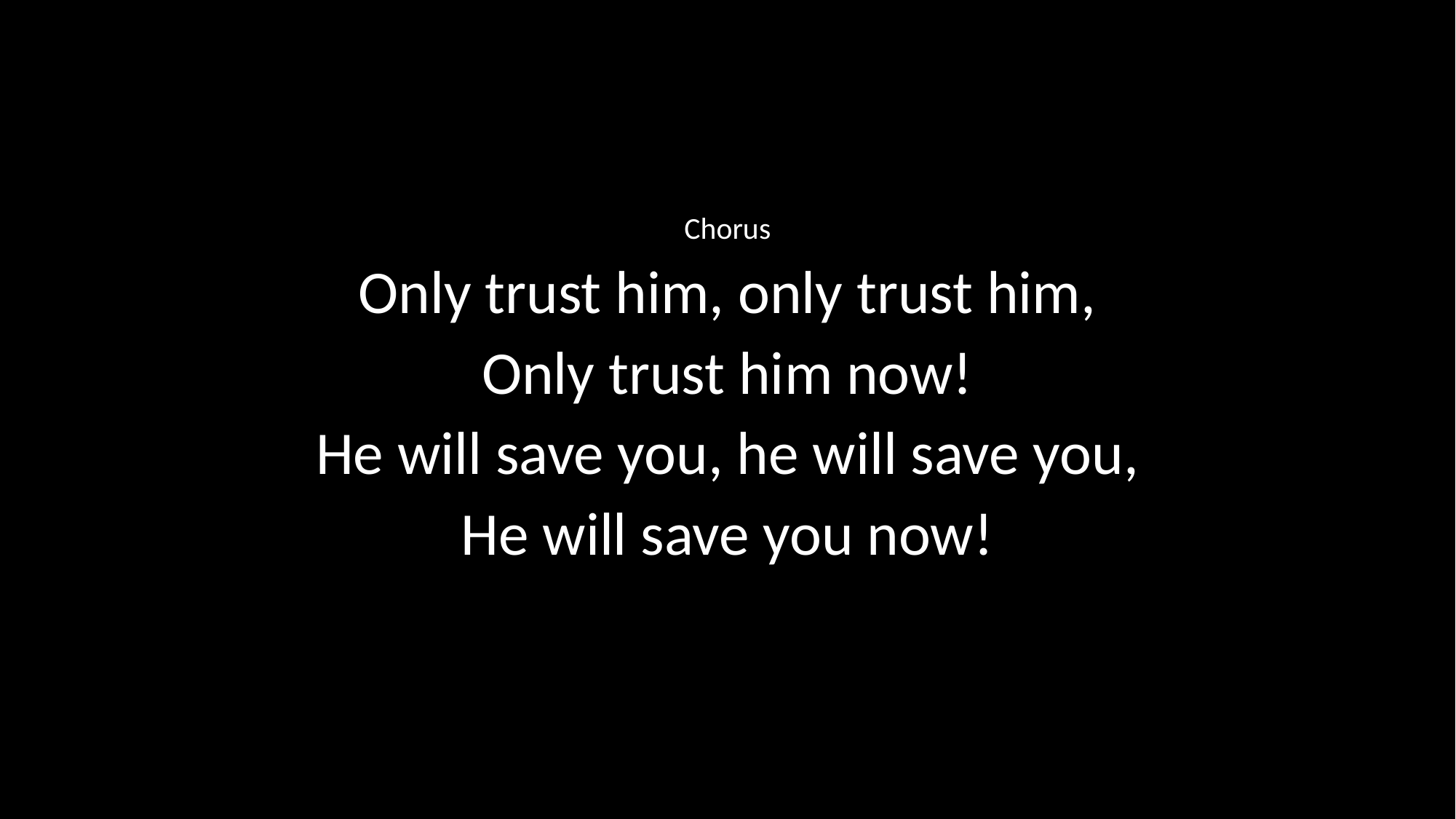

Chorus
Only trust him, only trust him,
Only trust him now!
He will save you, he will save you,
He will save you now!